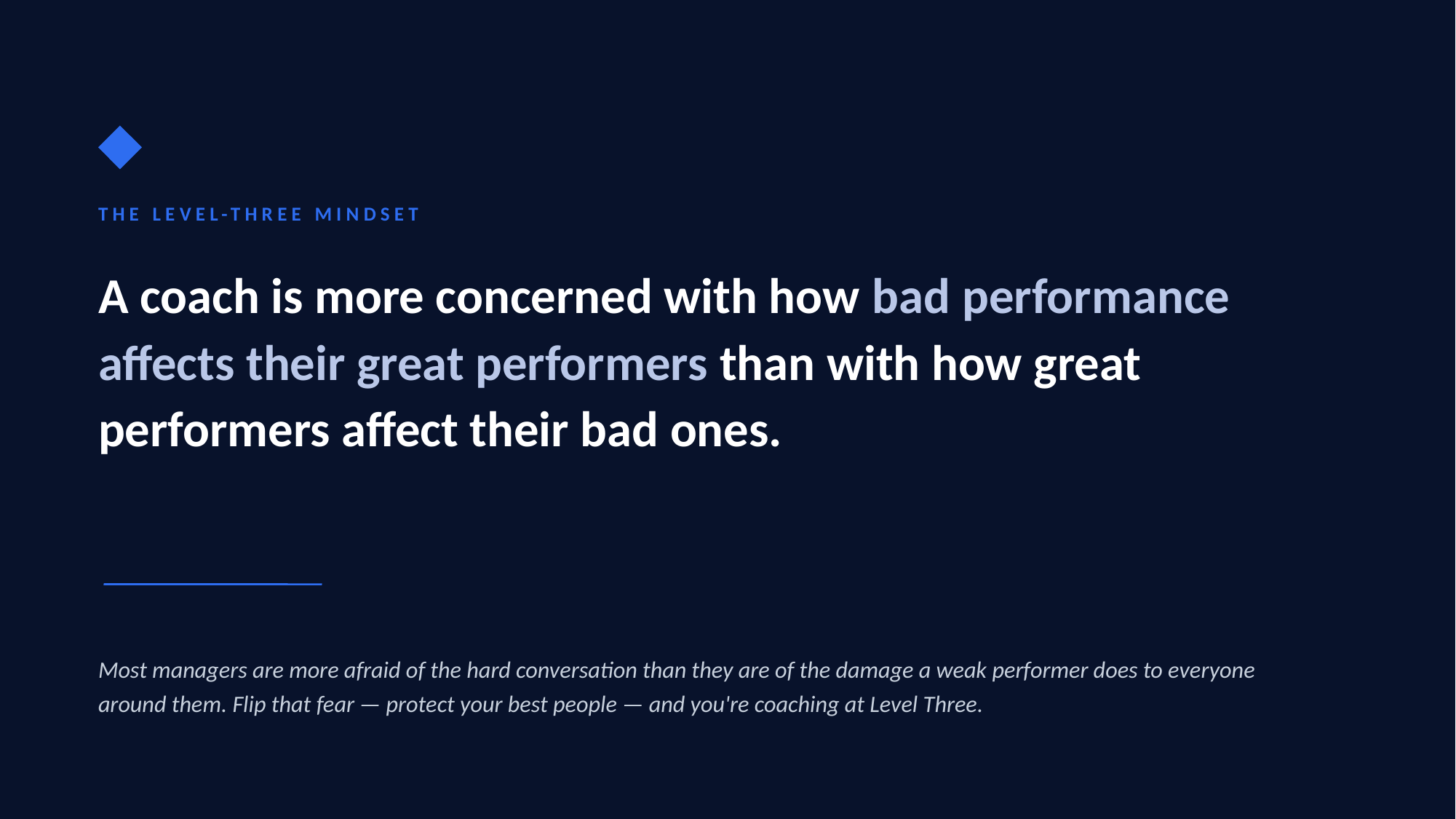

THE LEVEL-THREE MINDSET
A coach is more concerned with how bad performance affects their great performers than with how great performers affect their bad ones.

Most managers are more afraid of the hard conversation than they are of the damage a weak performer does to everyone around them. Flip that fear — protect your best people — and you're coaching at Level Three.